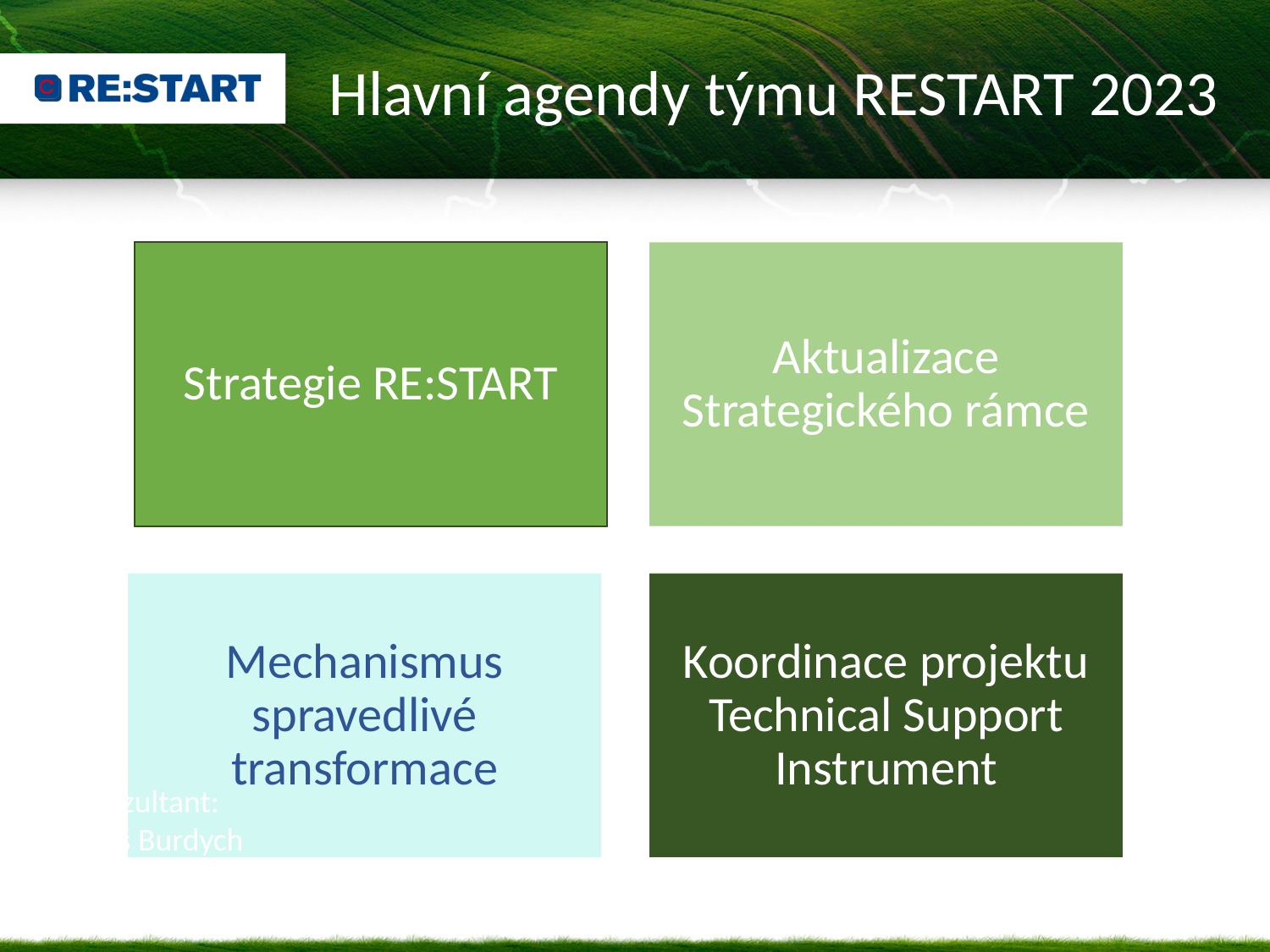

# Hlavní agendy týmu RESTART 2023
Strategie RE:START
Aktualizace Strategického rámce
Mechanismus spravedlivé transformace
Koordinace projektu Technical Support Instrument
Konzultant: Tomáš Burdych